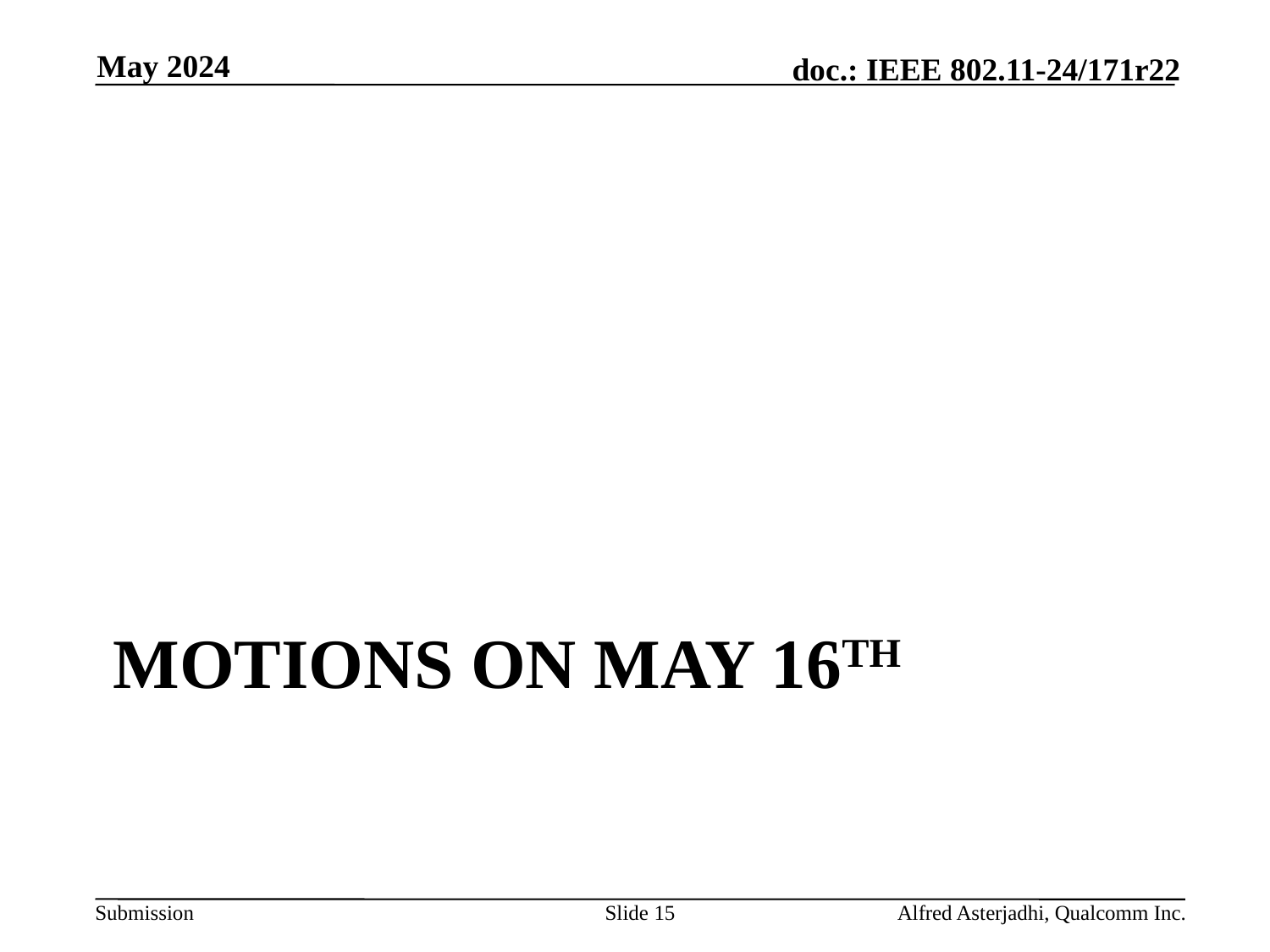

May 2024

# Motions on May 16th
Slide 15
Alfred Asterjadhi, Qualcomm Inc.